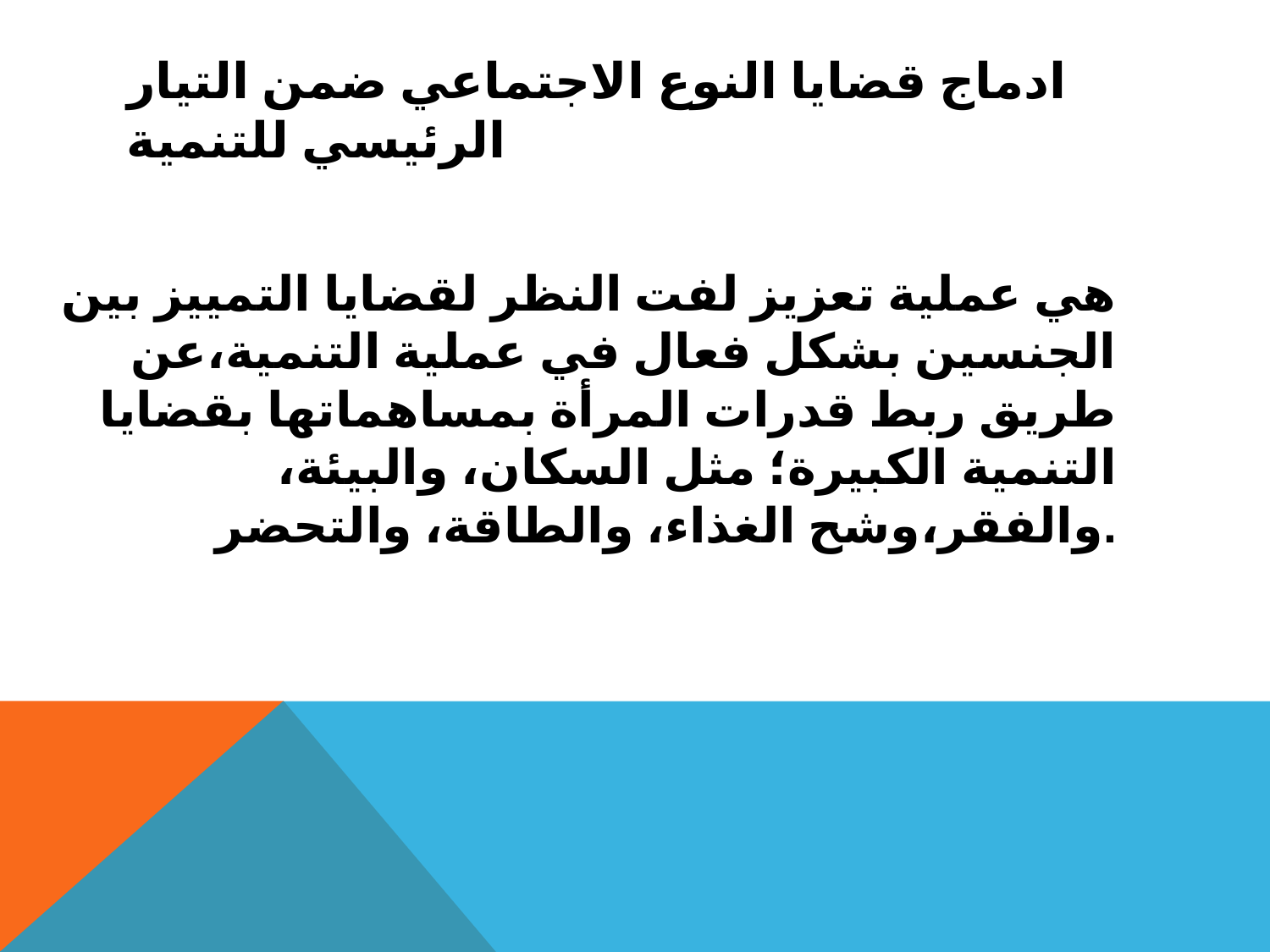

# ادماج قضايا النوع الاجتماعي ضمن التيار الرئيسي للتنمية
هي عملية تعزيز لفت النظر لقضايا التمييز بين الجنسين بشكل فعال في عملية التنمية،عن طريق ربط قدرات المرأة بمساهماتها بقضايا التنمية الكبيرة؛ مثل السكان، والبيئة، والفقر،وشح الغذاء، والطاقة، والتحضر.